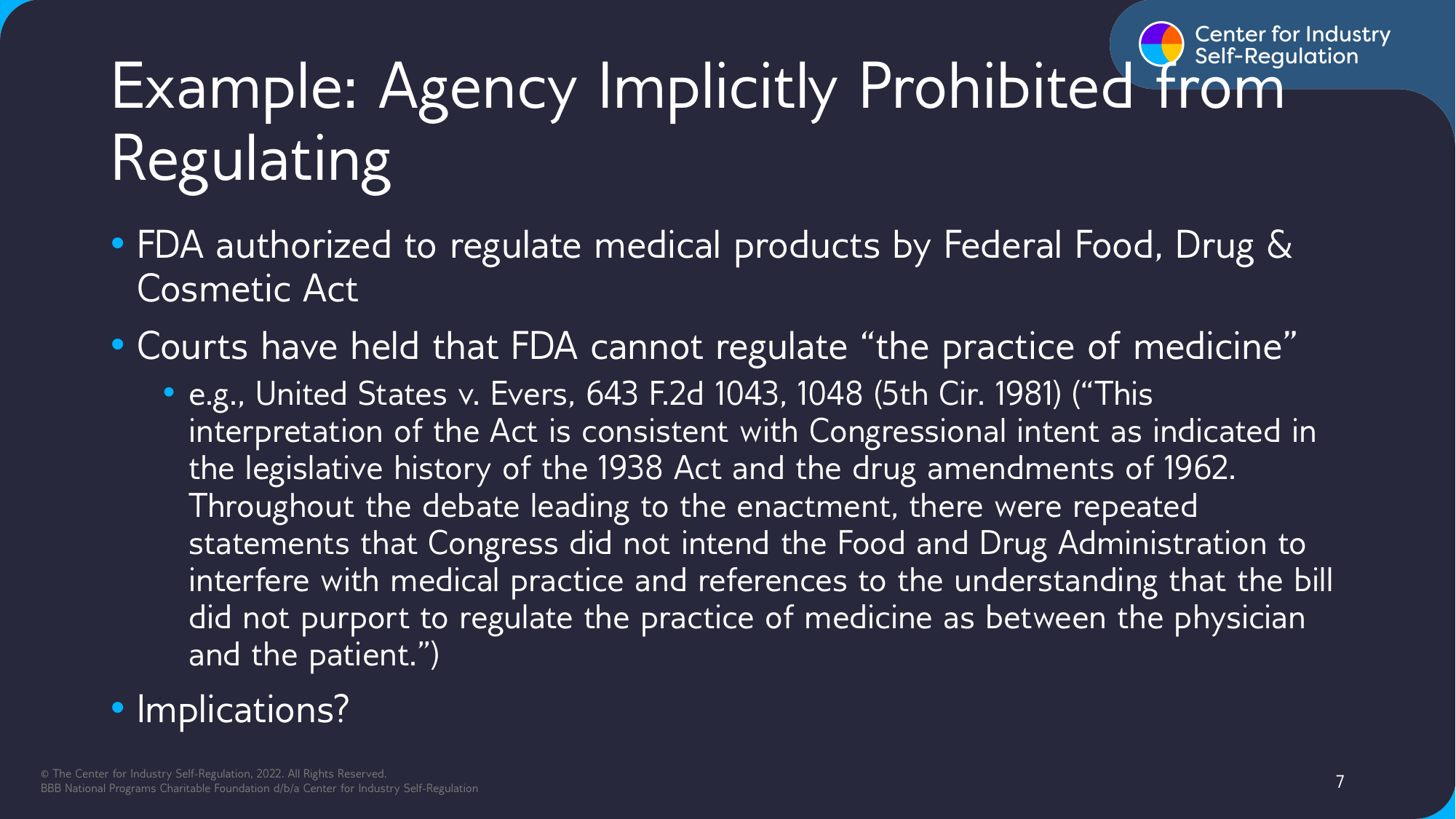

# Example: Agency Implicitly Prohibited from Regulating
FDA authorized to regulate medical products by Federal Food, Drug & Cosmetic Act​
Courts have held that FDA cannot regulate “the practice of medicine”​
e.g., United States v. Evers, 643 F.2d 1043, 1048 (5th Cir. 1981) (“This interpretation of the Act is consistent with Congressional intent as indicated in the legislative history of the 1938 Act and the drug amendments of 1962. Throughout the debate leading to the enactment, there were repeated statements that Congress did not intend the Food and Drug Administration to interfere with medical practice and references to the understanding that the bill did not purport to regulate the practice of medicine as between the physician and the patient.”)
Implications?
7